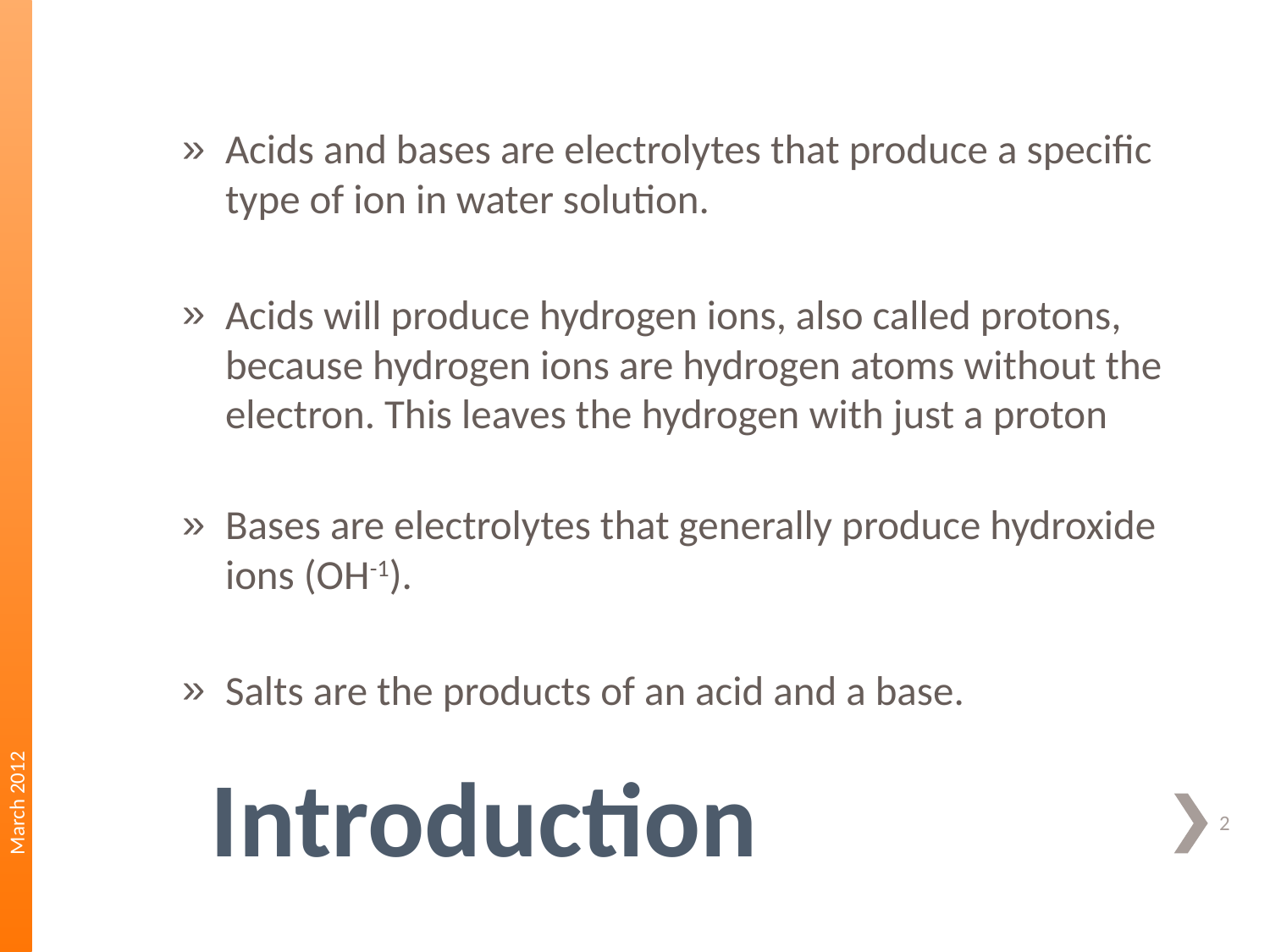

Acids and bases are electrolytes that produce a specific type of ion in water solution.

Acids will produce hydrogen ions, also called protons, because hydrogen ions are hydrogen atoms without the electron. This leaves the hydrogen with just a proton

Bases are electrolytes that generally produce hydroxide ions (OH-1).

Salts are the products of an acid and a base.

March 2012
# Introduction
2